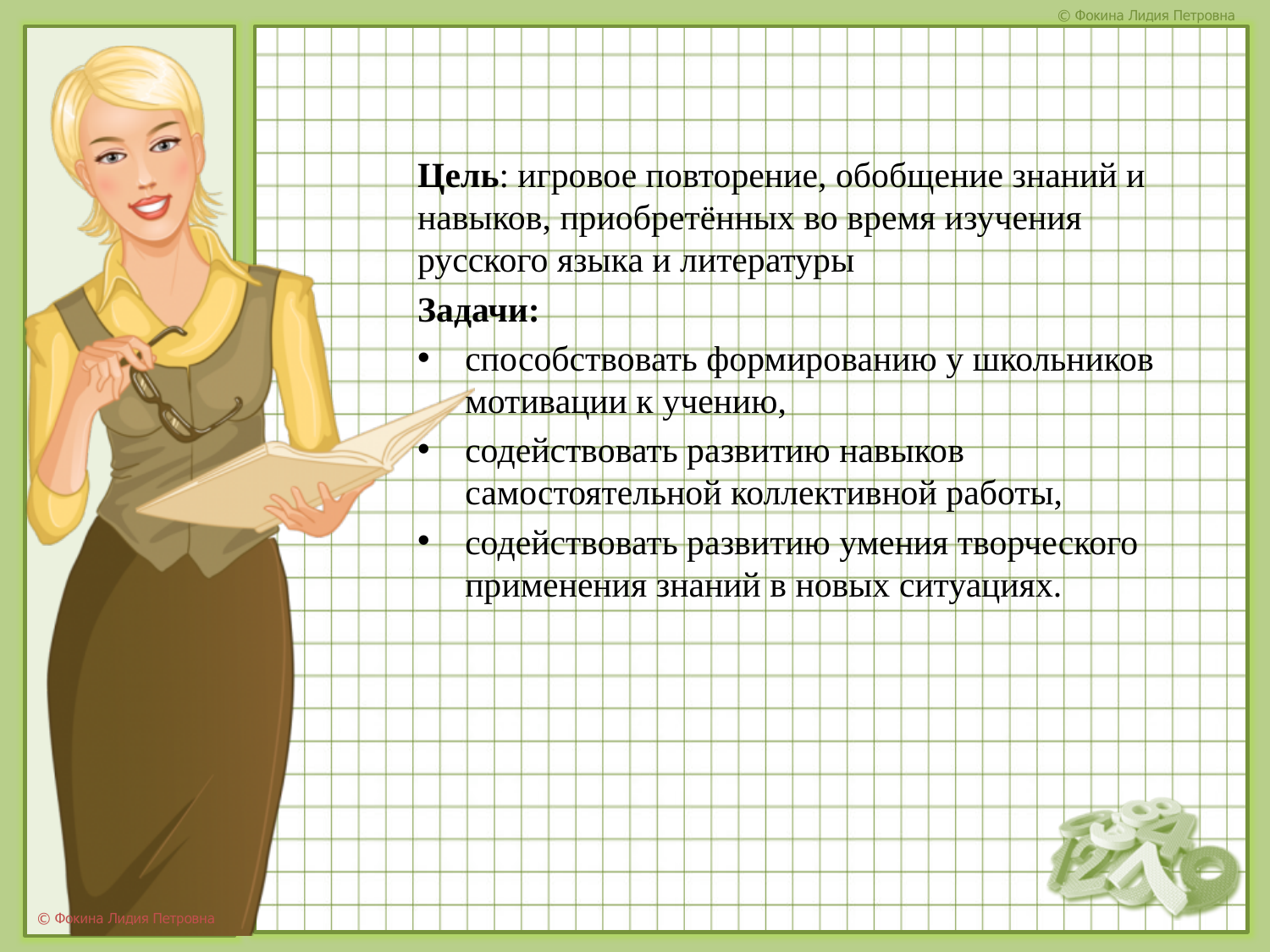

Цель: игровое повторение, обобщение знаний и навыков, приобретённых во время изучения русского языка и литературы
Задачи:
способствовать формированию у школьников мотивации к учению,
содействовать развитию навыков самостоятельной коллективной работы,
содействовать развитию умения творческого применения знаний в новых ситуациях.